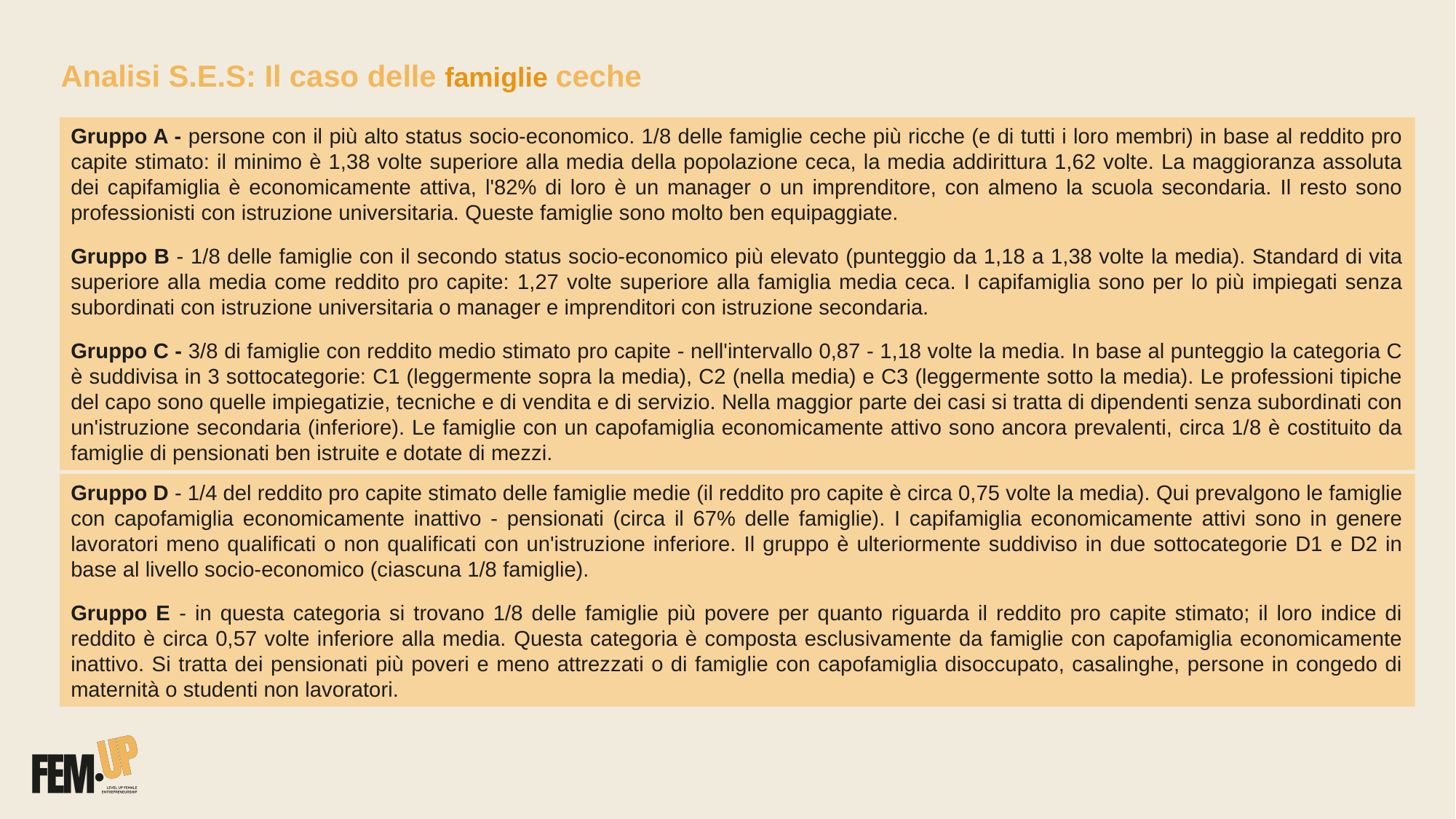

Analisi S.E.S: Il caso delle famiglie ceche
Gruppo A - persone con il più alto status socio-economico. 1/8 delle famiglie ceche più ricche (e di tutti i loro membri) in base al reddito pro capite stimato: il minimo è 1,38 volte superiore alla media della popolazione ceca, la media addirittura 1,62 volte. La maggioranza assoluta dei capifamiglia è economicamente attiva, l'82% di loro è un manager o un imprenditore, con almeno la scuola secondaria. Il resto sono professionisti con istruzione universitaria. Queste famiglie sono molto ben equipaggiate.
Gruppo B - 1/8 delle famiglie con il secondo status socio-economico più elevato (punteggio da 1,18 a 1,38 volte la media). Standard di vita superiore alla media come reddito pro capite: 1,27 volte superiore alla famiglia media ceca. I capifamiglia sono per lo più impiegati senza subordinati con istruzione universitaria o manager e imprenditori con istruzione secondaria.
Gruppo C - 3/8 di famiglie con reddito medio stimato pro capite - nell'intervallo 0,87 - 1,18 volte la media. In base al punteggio la categoria C è suddivisa in 3 sottocategorie: C1 (leggermente sopra la media), C2 (nella media) e C3 (leggermente sotto la media). Le professioni tipiche del capo sono quelle impiegatizie, tecniche e di vendita e di servizio. Nella maggior parte dei casi si tratta di dipendenti senza subordinati con un'istruzione secondaria (inferiore). Le famiglie con un capofamiglia economicamente attivo sono ancora prevalenti, circa 1/8 è costituito da famiglie di pensionati ben istruite e dotate di mezzi.
Gruppo D - 1/4 del reddito pro capite stimato delle famiglie medie (il reddito pro capite è circa 0,75 volte la media). Qui prevalgono le famiglie con capofamiglia economicamente inattivo - pensionati (circa il 67% delle famiglie). I capifamiglia economicamente attivi sono in genere lavoratori meno qualificati o non qualificati con un'istruzione inferiore. Il gruppo è ulteriormente suddiviso in due sottocategorie D1 e D2 in base al livello socio-economico (ciascuna 1/8 famiglie).
Gruppo E - in questa categoria si trovano 1/8 delle famiglie più povere per quanto riguarda il reddito pro capite stimato; il loro indice di reddito è circa 0,57 volte inferiore alla media. Questa categoria è composta esclusivamente da famiglie con capofamiglia economicamente inattivo. Si tratta dei pensionati più poveri e meno attrezzati o di famiglie con capofamiglia disoccupato, casalinghe, persone in congedo di maternità o studenti non lavoratori.